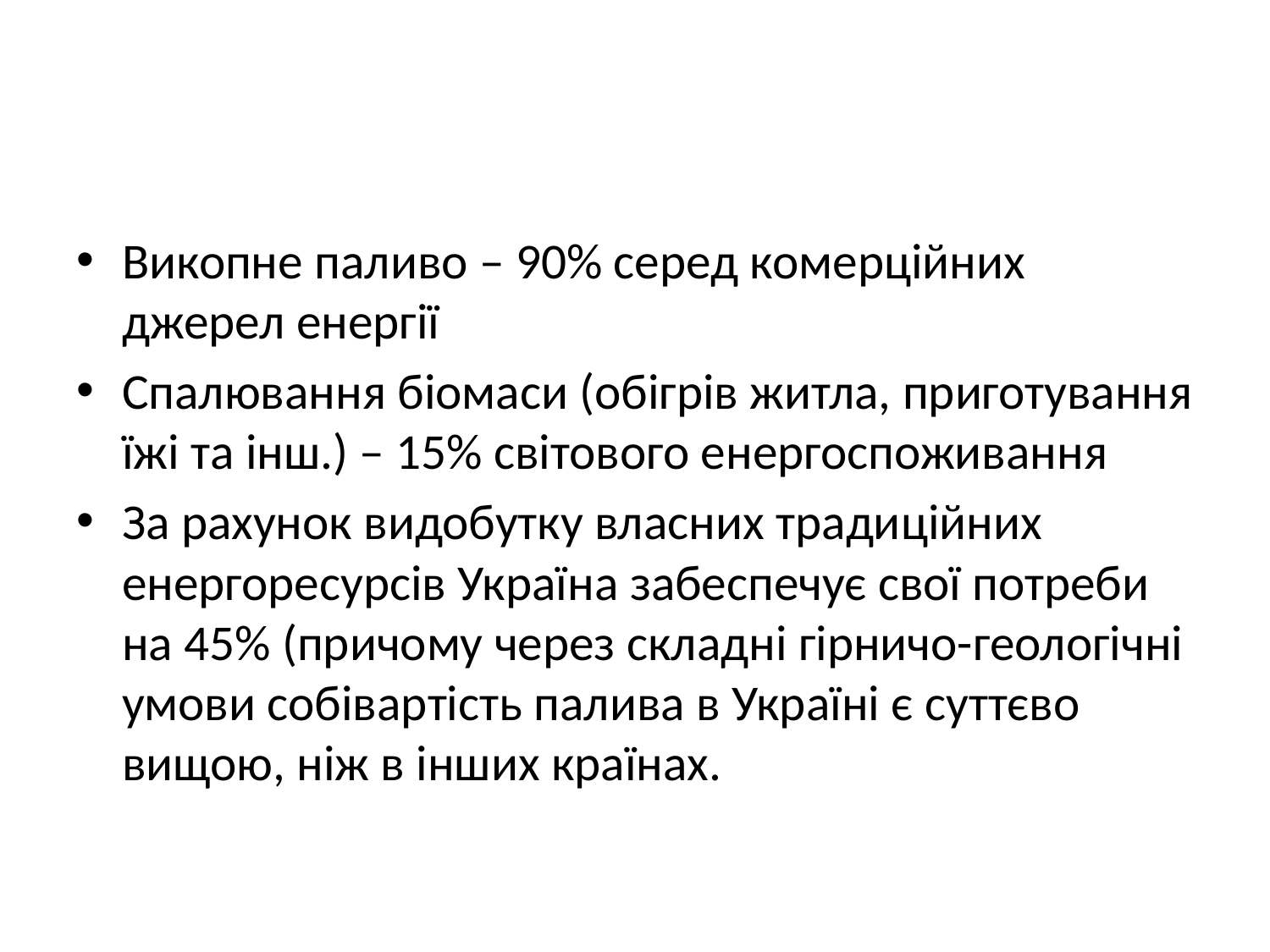

#
Викопне паливо – 90% серед комерційних джерел енергії
Спалювання біомаси (обігрів житла, приготування їжі та інш.) – 15% світового енергоспоживання
За рахунок видобутку власних традиційних енергоресурсів Україна забеспечує свої потреби на 45% (причому через складні гірничо-геологічні умови собівартість палива в Україні є суттєво вищою, ніж в інших країнах.